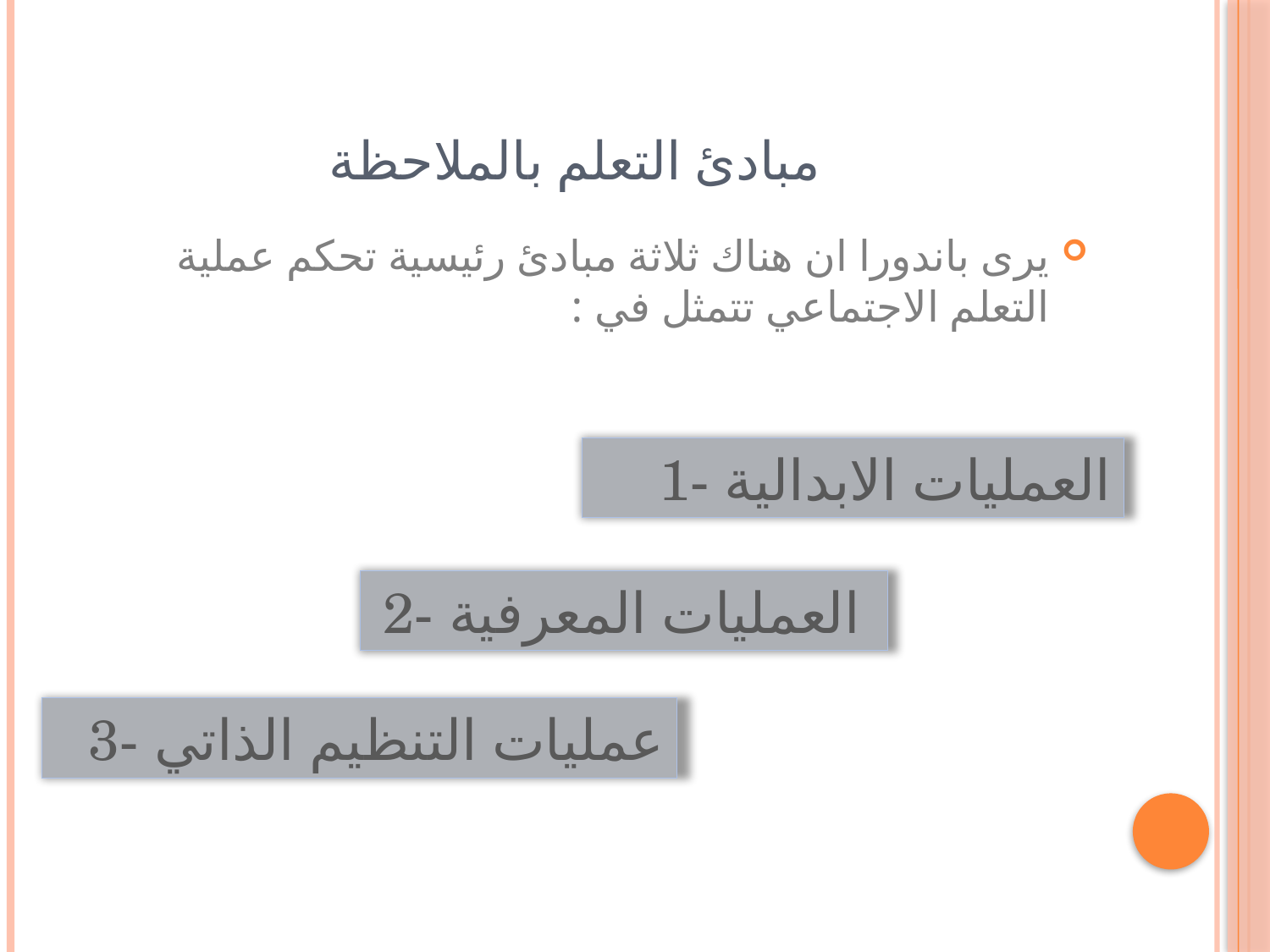

# مبادئ التعلم بالملاحظة
يرى باندورا ان هناك ثلاثة مبادئ رئيسية تحكم عملية التعلم الاجتماعي تتمثل في :

1- العمليات الابدالية
2- العمليات المعرفية
3- عمليات التنظيم الذاتي